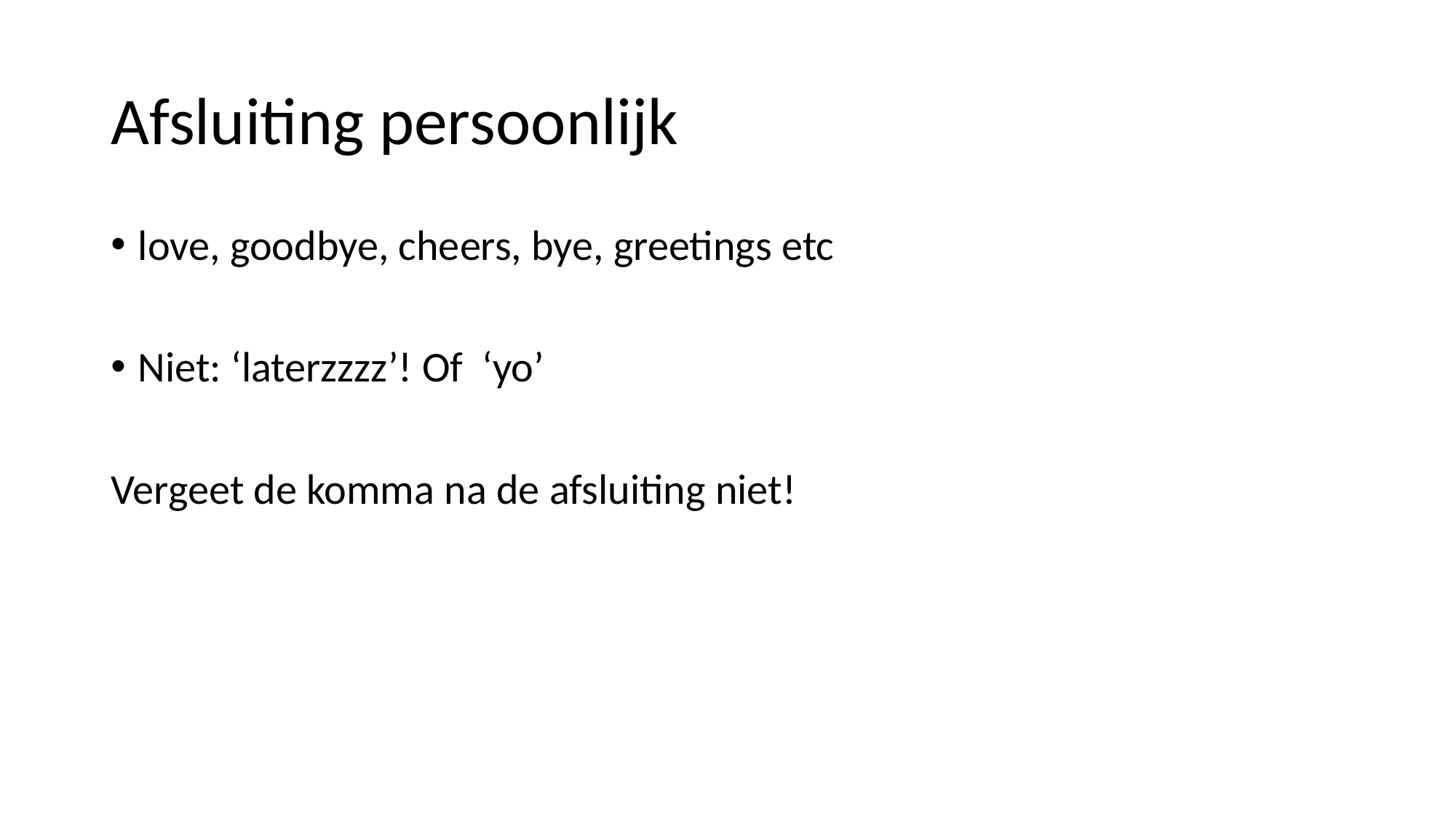

# Afsluiting persoonlijk
love, goodbye, cheers, bye, greetings etc

Niet: ‘laterzzzz’! Of  ‘yo’

Vergeet de komma na de afsluiting niet!